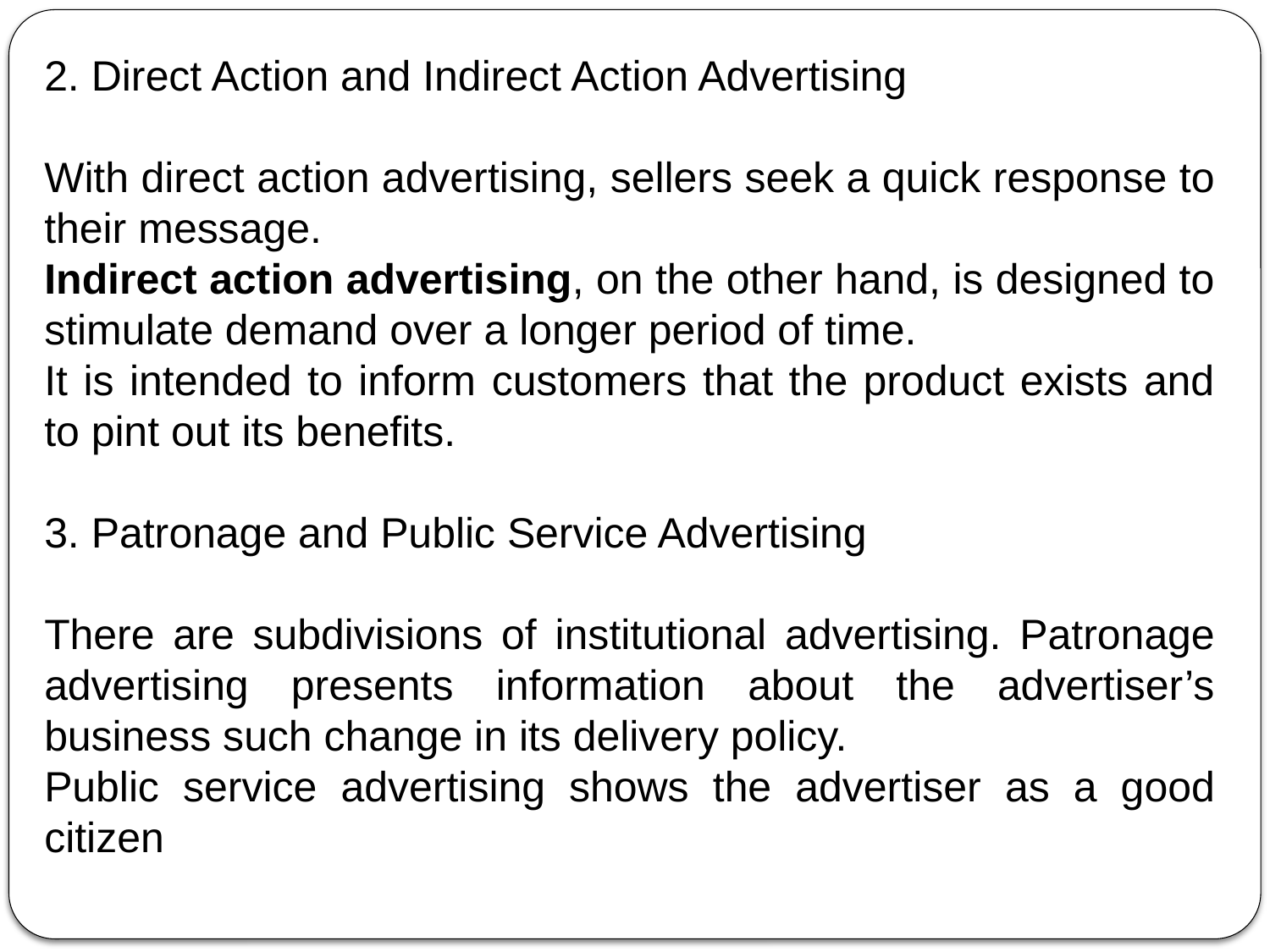

2. Direct Action and Indirect Action Advertising

With direct action advertising, sellers seek a quick response to their message.
Indirect action advertising, on the other hand, is designed to stimulate demand over a longer period of time.
It is intended to inform customers that the product exists and to pint out its benefits.

3. Patronage and Public Service Advertising

There are subdivisions of institutional advertising. Patronage advertising presents information about the advertiser’s business such change in its delivery policy.
Public service advertising shows the advertiser as a good citizen